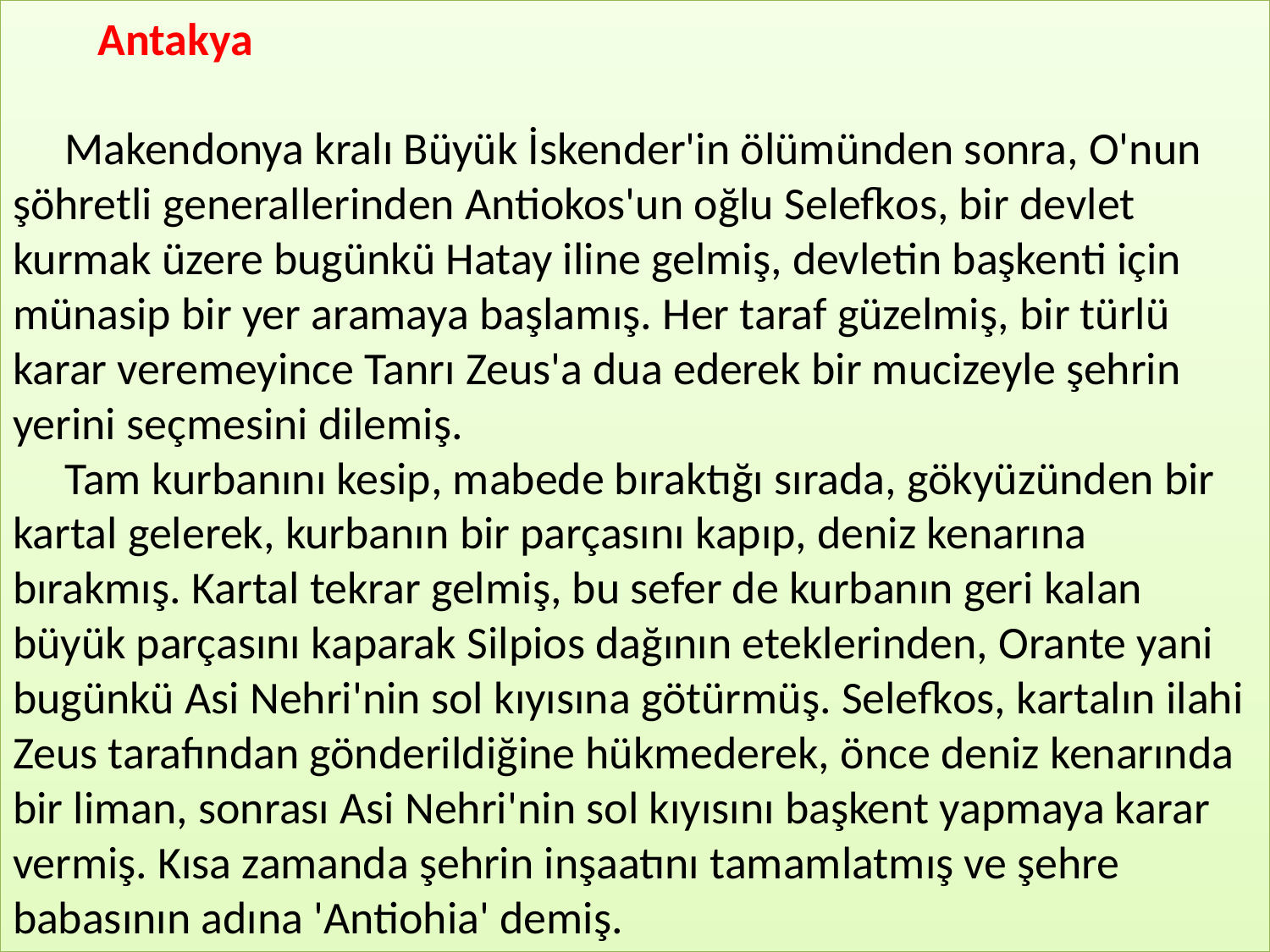

Antakya
     Makendonya kralı Büyük İskender'in ölümünden sonra, O'nun şöhretli generallerinden Antiokos'un oğlu Selefkos, bir devlet kurmak üzere bugünkü Hatay iline gelmiş, devletin başkenti için münasip bir yer aramaya başlamış. Her taraf güzelmiş, bir türlü karar veremeyince Tanrı Zeus'a dua ederek bir mucizeyle şehrin yerini seçmesini dilemiş.
     Tam kurbanını kesip, mabede bıraktığı sırada, gökyüzünden bir kartal gelerek, kurbanın bir parçasını kapıp, deniz kenarına bırakmış. Kartal tekrar gelmiş, bu sefer de kurbanın geri kalan büyük parçasını kaparak Silpios dağının eteklerinden, Orante yani bugünkü Asi Nehri'nin sol kıyısına götürmüş. Selefkos, kartalın ilahi Zeus tarafından gönderildiğine hükmederek, önce deniz kenarında bir liman, sonrası Asi Nehri'nin sol kıyısını başkent yapmaya karar vermiş. Kısa zamanda şehrin inşaatını tamamlatmış ve şehre babasının adına 'Antiohia' demiş.